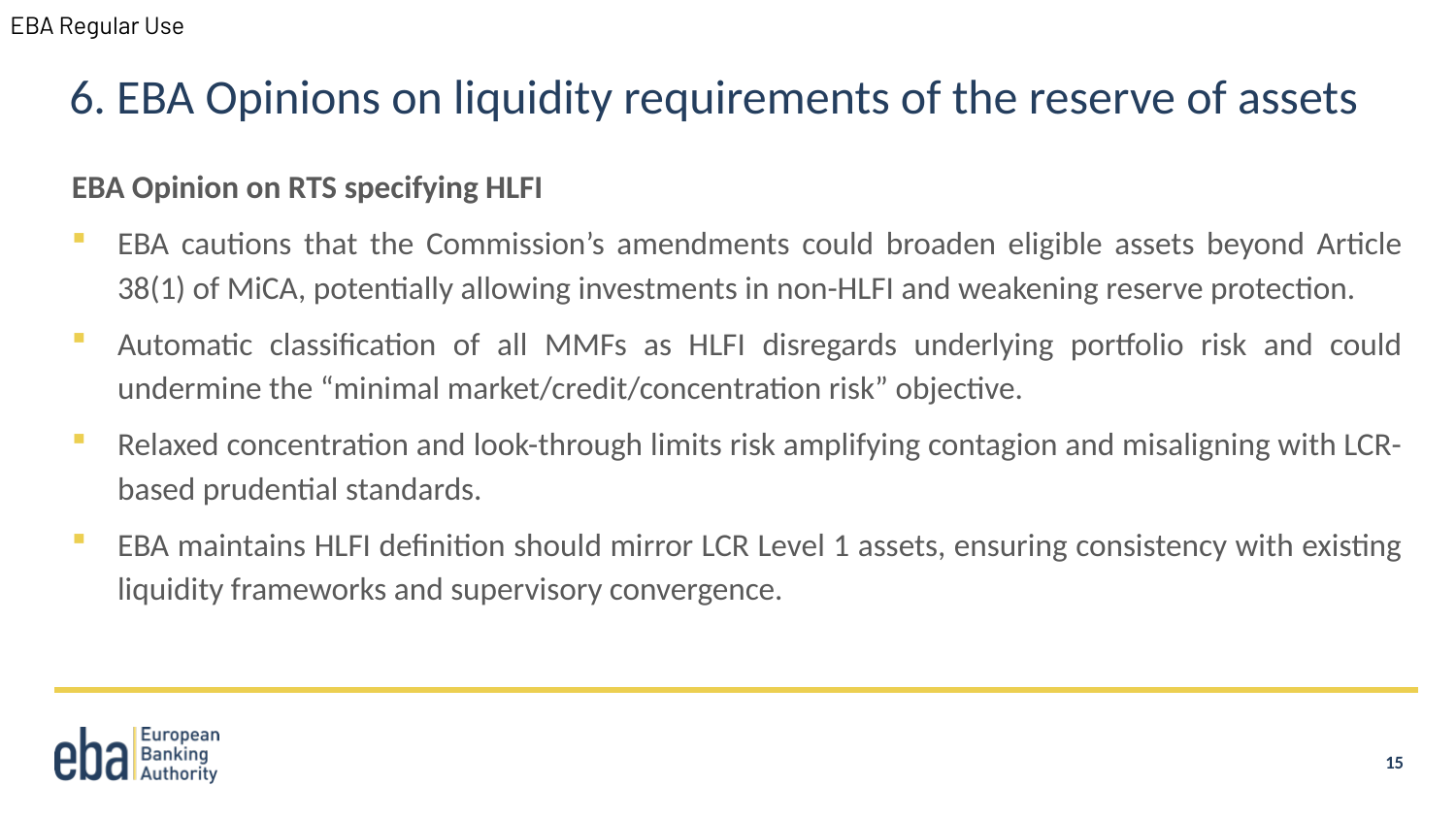

# 6. EBA Opinions on liquidity requirements of the reserve of assets
EBA Opinion on RTS specifying HLFI
EBA cautions that the Commission’s amendments could broaden eligible assets beyond Article 38(1) of MiCA, potentially allowing investments in non-HLFI and weakening reserve protection.
Automatic classification of all MMFs as HLFI disregards underlying portfolio risk and could undermine the “minimal market/credit/concentration risk” objective.
Relaxed concentration and look-through limits risk amplifying contagion and misaligning with LCR-based prudential standards.
EBA maintains HLFI definition should mirror LCR Level 1 assets, ensuring consistency with existing liquidity frameworks and supervisory convergence.
15